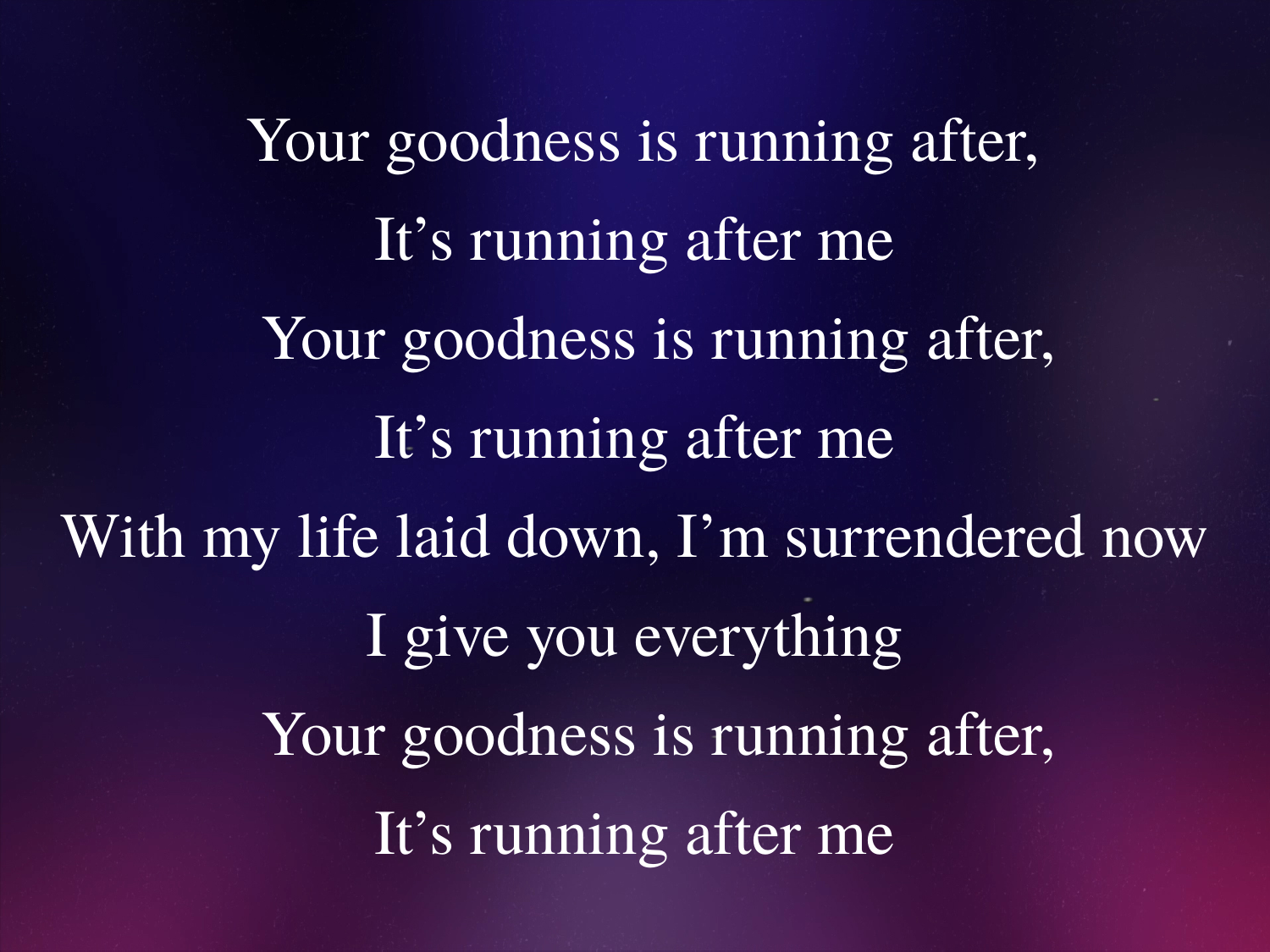

# Your goodness is running after, It’s running after me Your goodness is running after, It’s running after me With my life laid down, I’m surrendered now I give you everything Your goodness is running after, It’s running after me